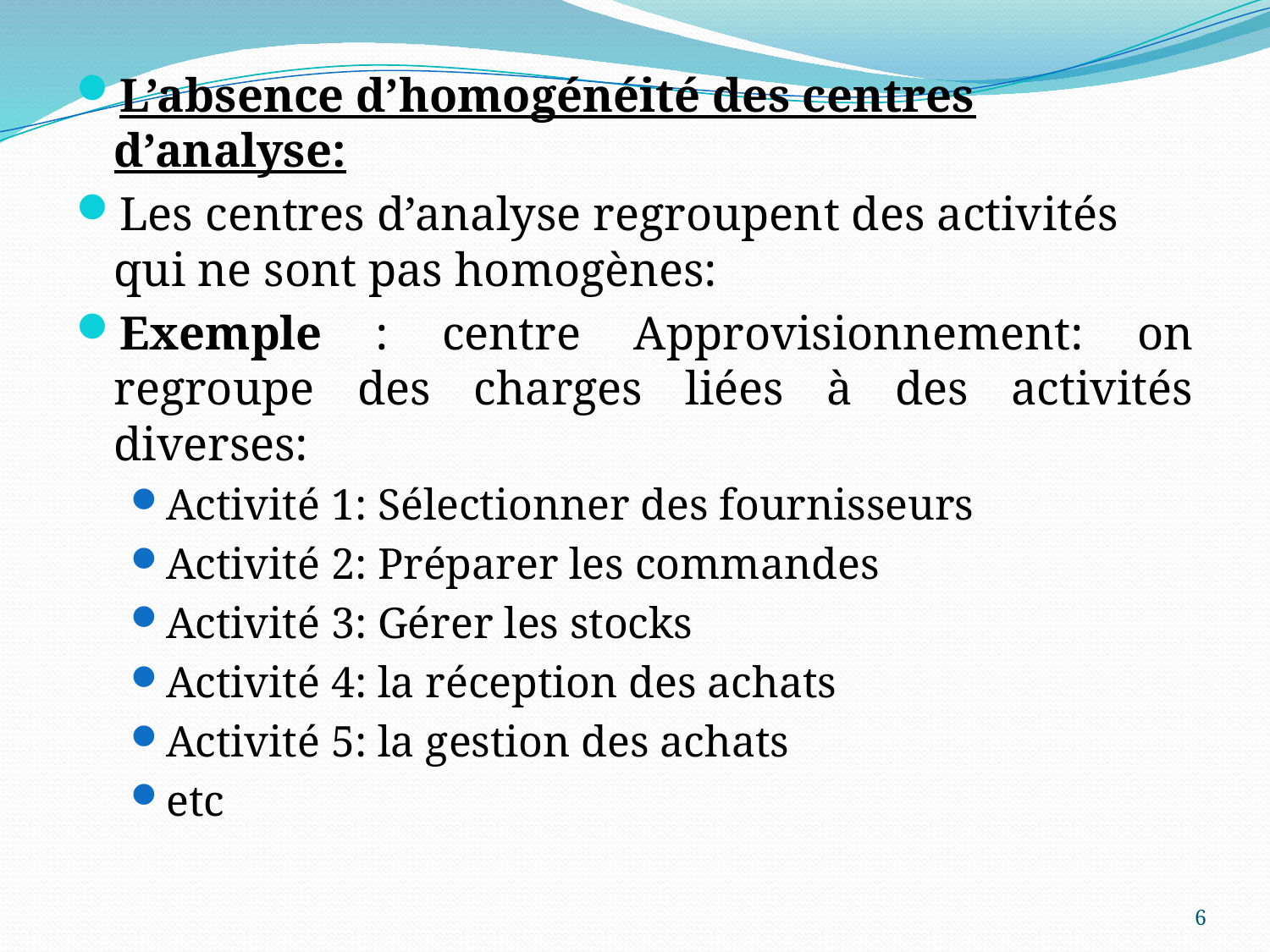

L’absence d’homogénéité des centres d’analyse:
Les centres d’analyse regroupent des activités qui ne sont pas homogènes:
Exemple : centre Approvisionnement: on regroupe des charges liées à des activités diverses:
Activité 1: Sélectionner des fournisseurs
Activité 2: Préparer les commandes
Activité 3: Gérer les stocks
Activité 4: la réception des achats
Activité 5: la gestion des achats
etc
6